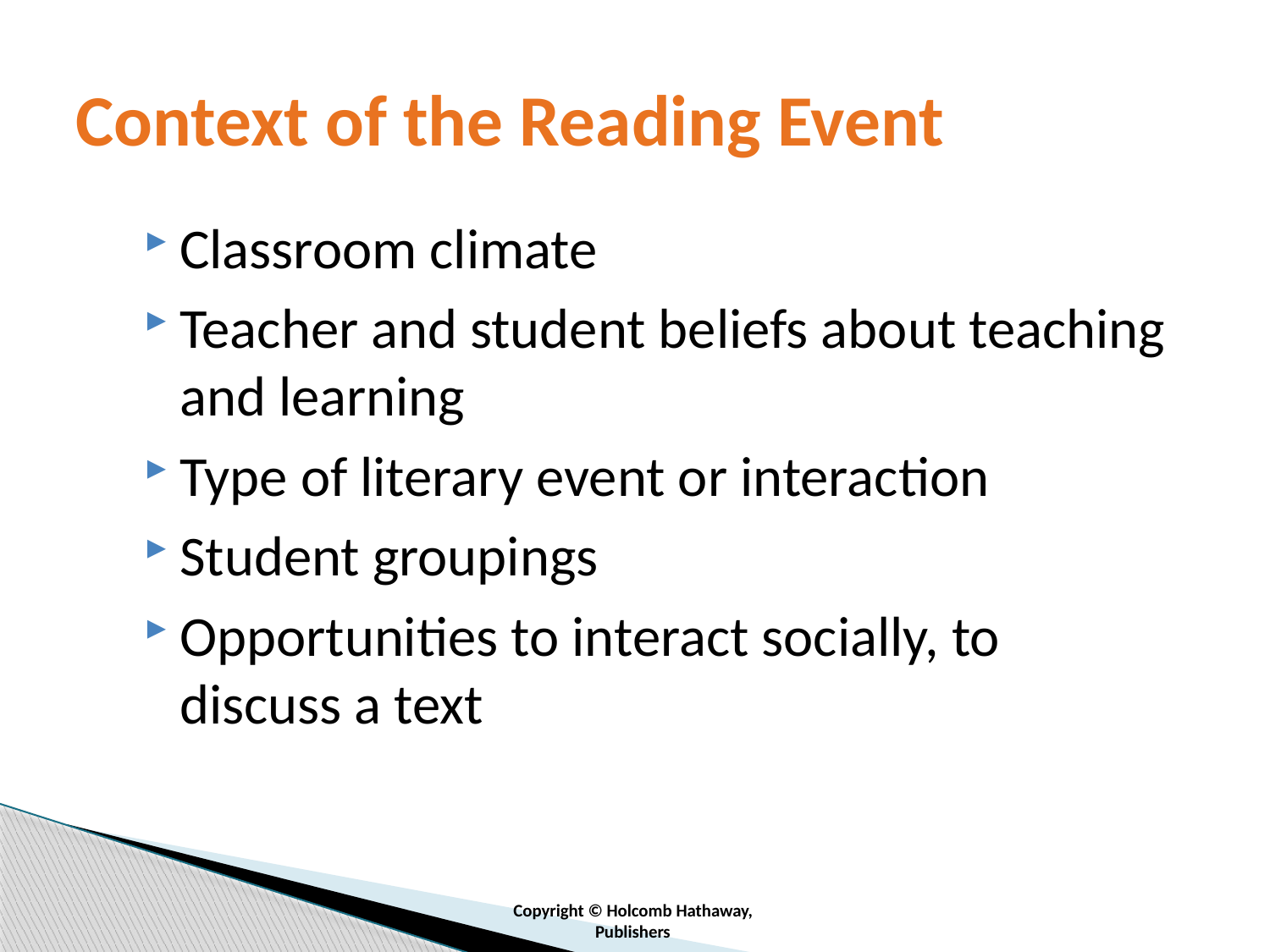

# Context of the Reading Event
Classroom climate
Teacher and student beliefs about teaching and learning
Type of literary event or interaction
Student groupings
Opportunities to interact socially, to discuss a text
Copyright © Holcomb Hathaway,
Publishers